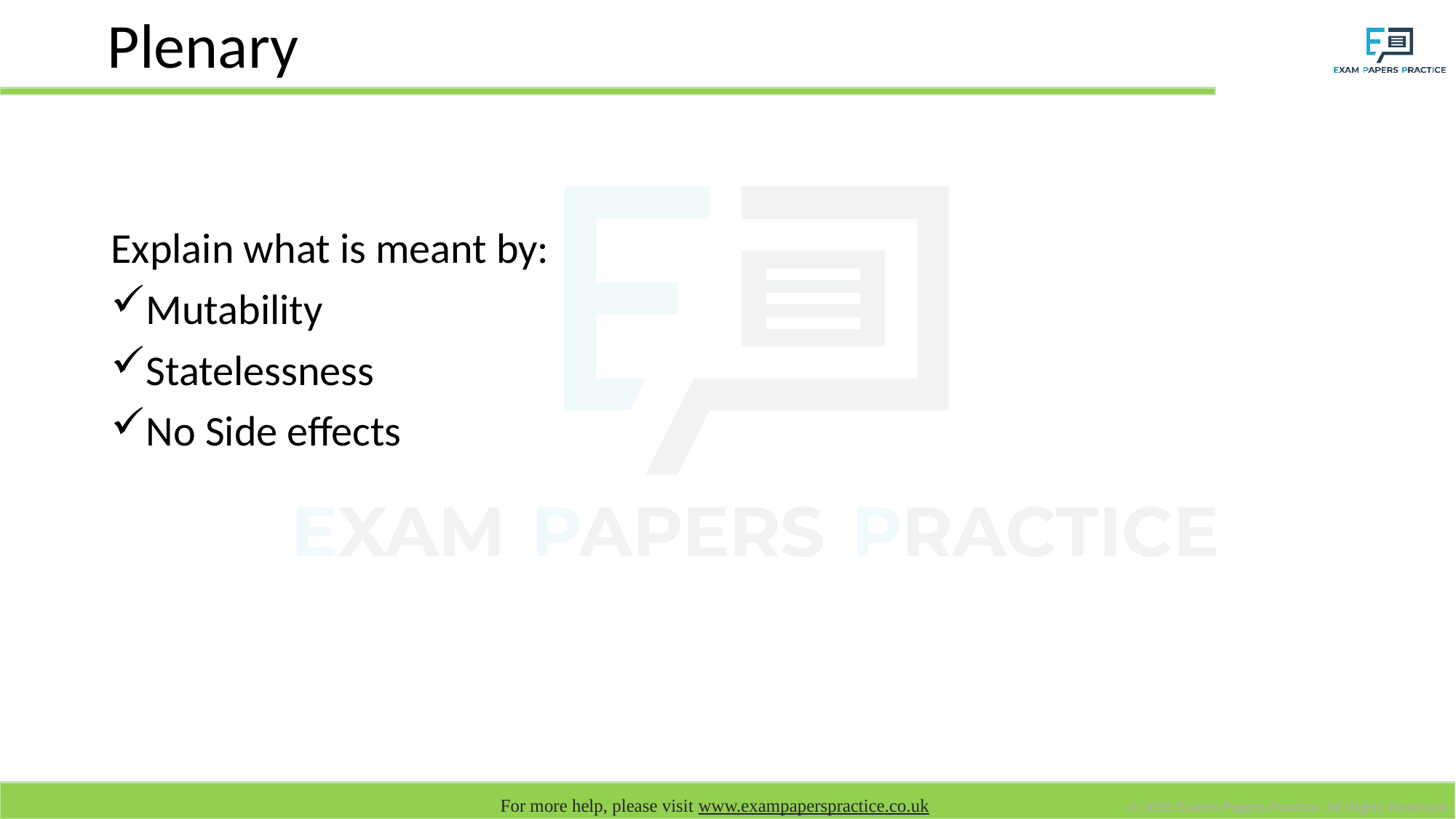

# Plenary
Explain what is meant by:
Mutability
Statelessness
No Side effects